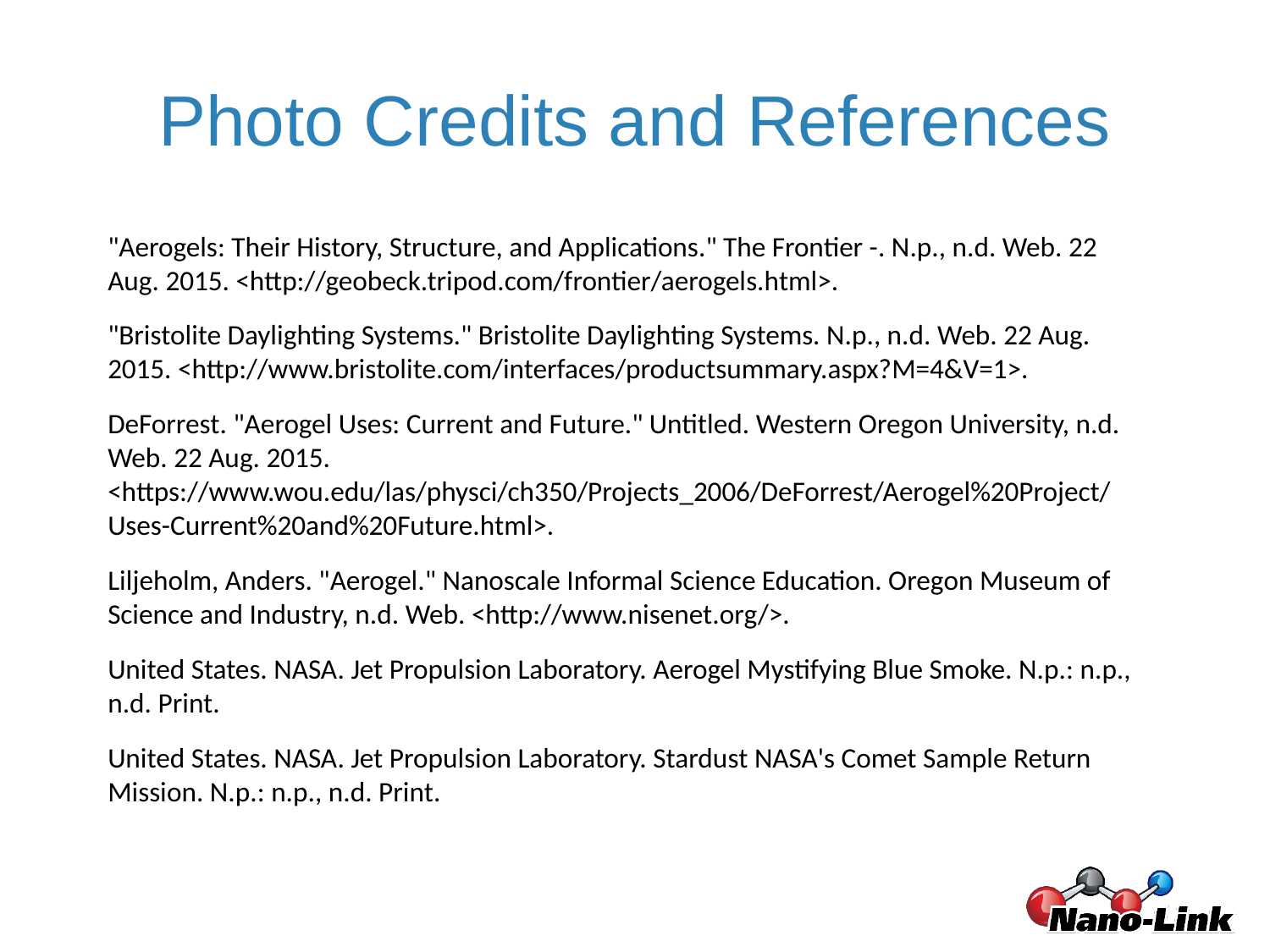

# Photo Credits and References
"Aerogels: Their History, Structure, and Applications." The Frontier -. N.p., n.d. Web. 22 Aug. 2015. <http://geobeck.tripod.com/frontier/aerogels.html>.
"Bristolite Daylighting Systems." Bristolite Daylighting Systems. N.p., n.d. Web. 22 Aug. 2015. <http://www.bristolite.com/interfaces/productsummary.aspx?M=4&V=1>.
DeForrest. "Aerogel Uses: Current and Future." Untitled. Western Oregon University, n.d. Web. 22 Aug. 2015. <https://www.wou.edu/las/physci/ch350/Projects_2006/DeForrest/Aerogel%20Project/Uses-Current%20and%20Future.html>.
Liljeholm, Anders. "Aerogel." Nanoscale Informal Science Education. Oregon Museum of Science and Industry, n.d. Web. <http://www.nisenet.org/>.
United States. NASA. Jet Propulsion Laboratory. Aerogel Mystifying Blue Smoke. N.p.: n.p., n.d. Print.
United States. NASA. Jet Propulsion Laboratory. Stardust NASA's Comet Sample Return Mission. N.p.: n.p., n.d. Print.